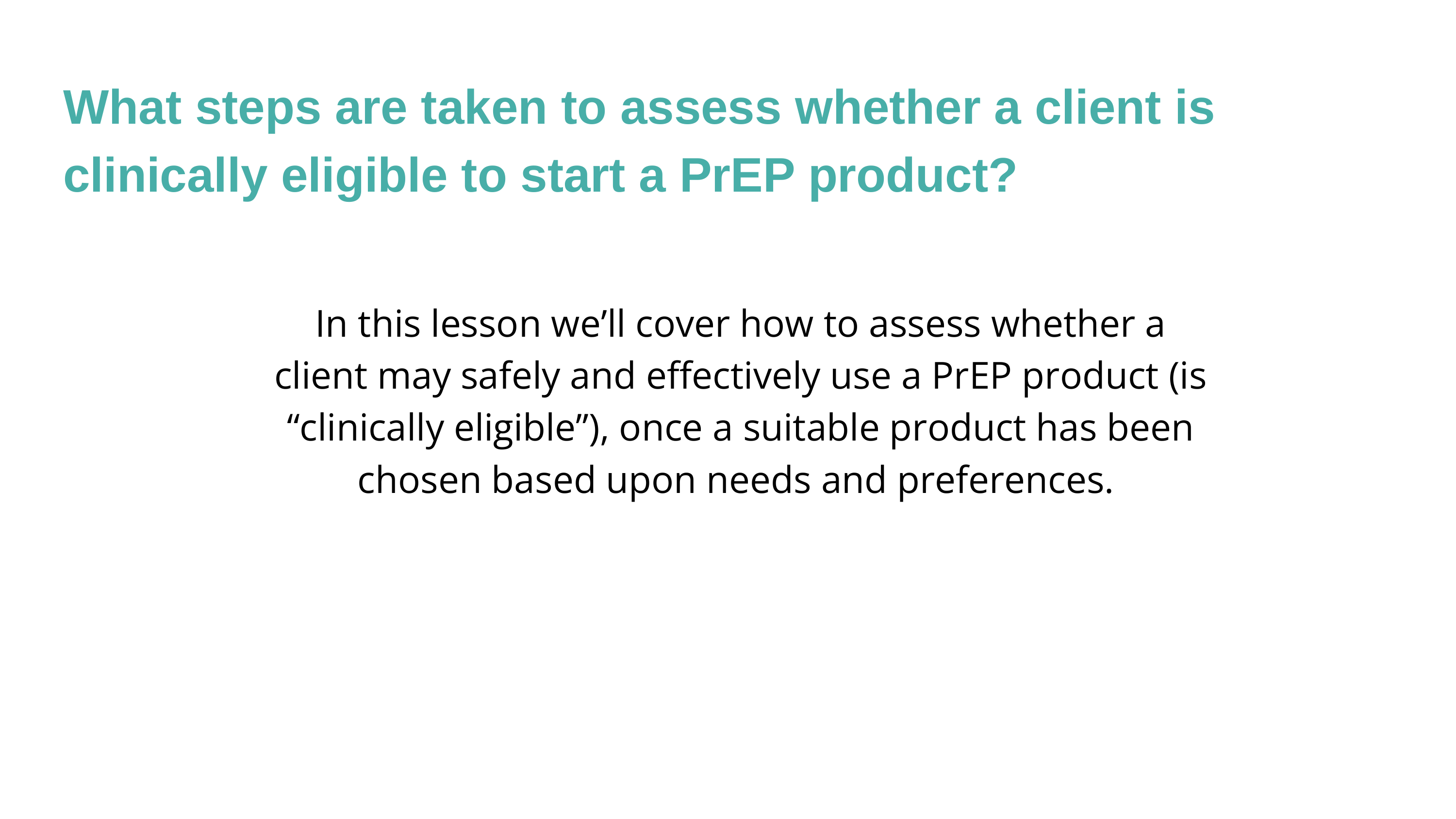

What steps are taken to assess whether a client is clinically eligible to start a PrEP product?
In this lesson we’ll cover how to assess whether a client may safely and effectively use a PrEP product (is “clinically eligible”), once a suitable product has been chosen based upon needs and preferences.